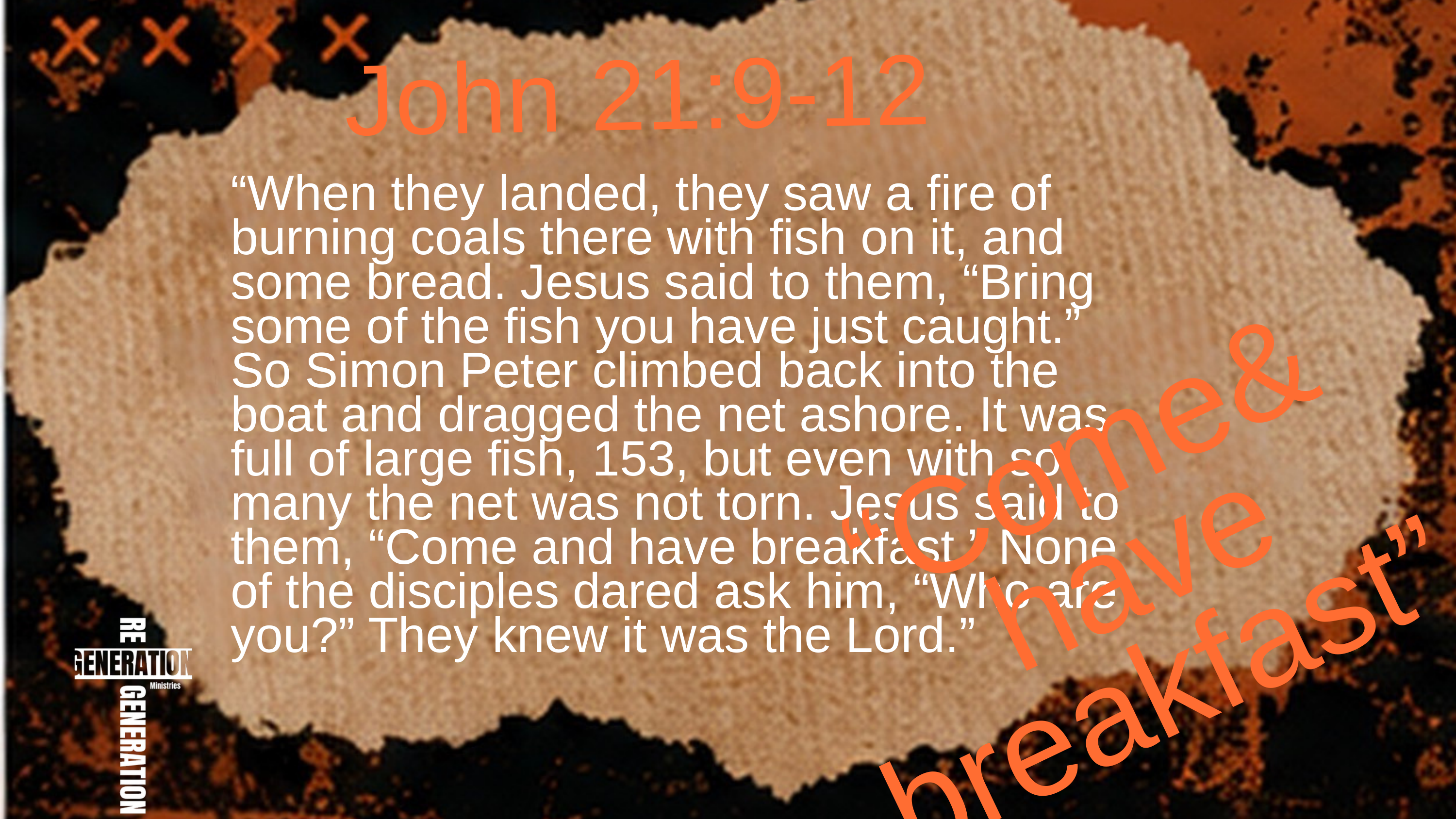

John 21:9-12
“When they landed, they saw a fire of burning coals there with fish on it, and some bread. Jesus said to them, “Bring some of the fish you have just caught.” So Simon Peter climbed back into the boat and dragged the net ashore. It was full of large fish, 153, but even with so many the net was not torn. Jesus said to them, “Come and have breakfast.” None of the disciples dared ask him, “Who are you?” They knew it was the Lord.”
‭‭
“Come& have breakfast”